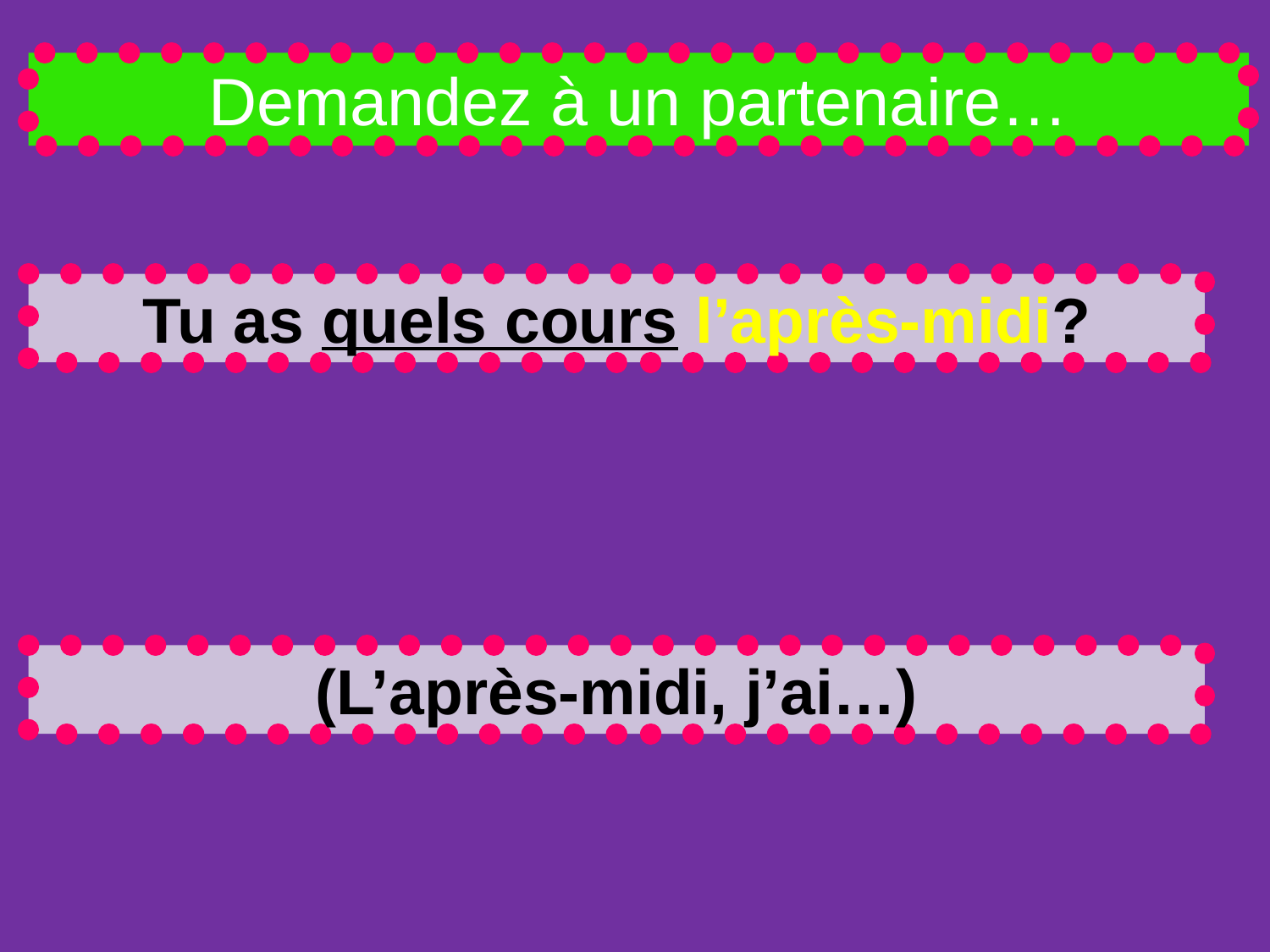

Demandez à un partenaire…
Tu as quels cours l’après-midi?
(L’après-midi, j’ai…)